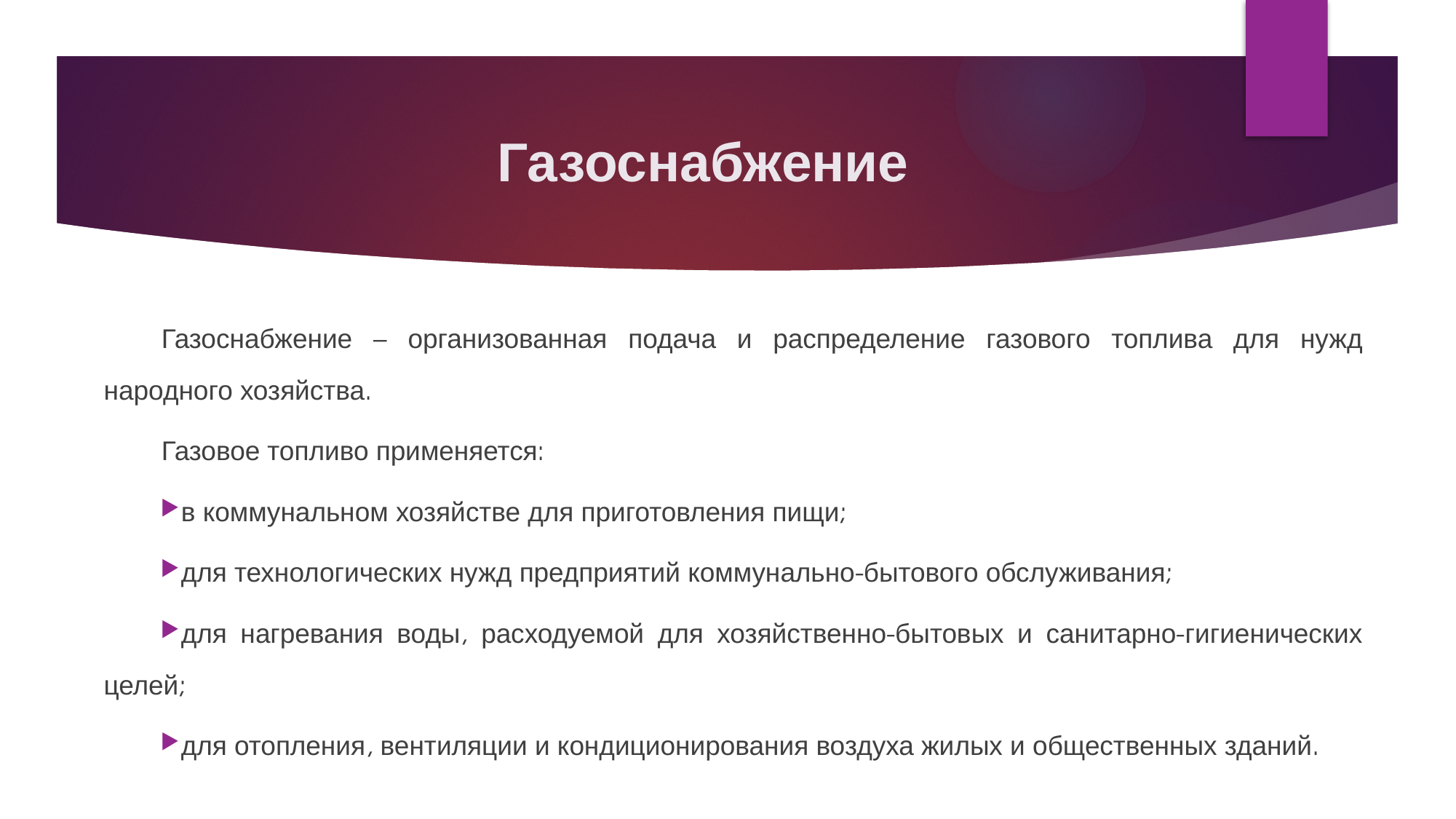

# Газоснабжение
Газоснабжение – организованная подача и распределение газового топлива для нужд народного хозяйства.
Газовое топливо применяется:
в коммунальном хозяйстве для приготовления пищи;
для технологических нужд предприятий коммунально-бытового обслуживания;
для нагревания воды, расходуемой для хозяйственно-бытовых и санитарно-гигиенических целей;
для отопления, вентиляции и кондиционирования воздуха жилых и общественных зданий.